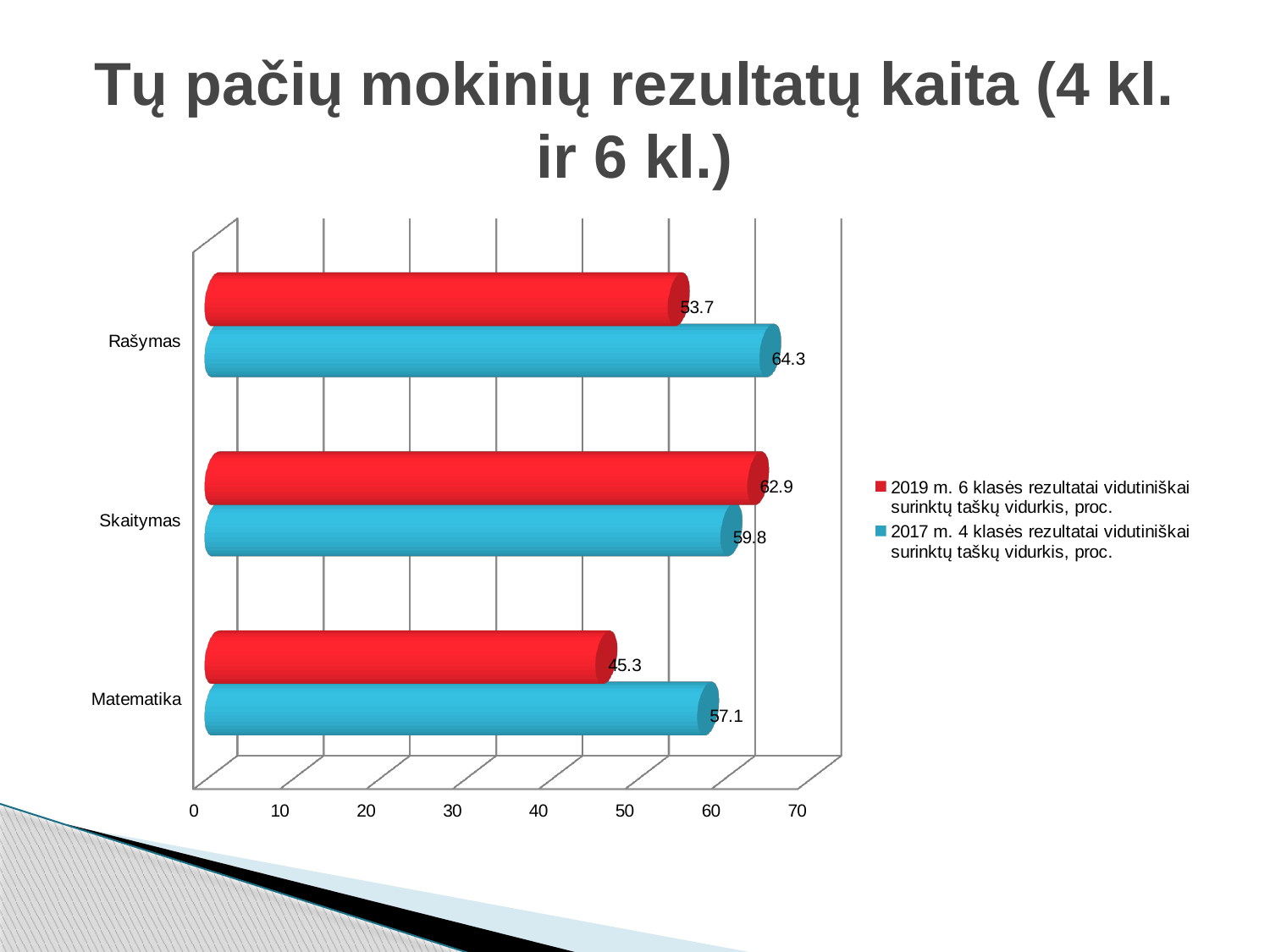

# Tų pačių mokinių rezultatų kaita (4 kl. ir 6 kl.)

[unsupported chart]